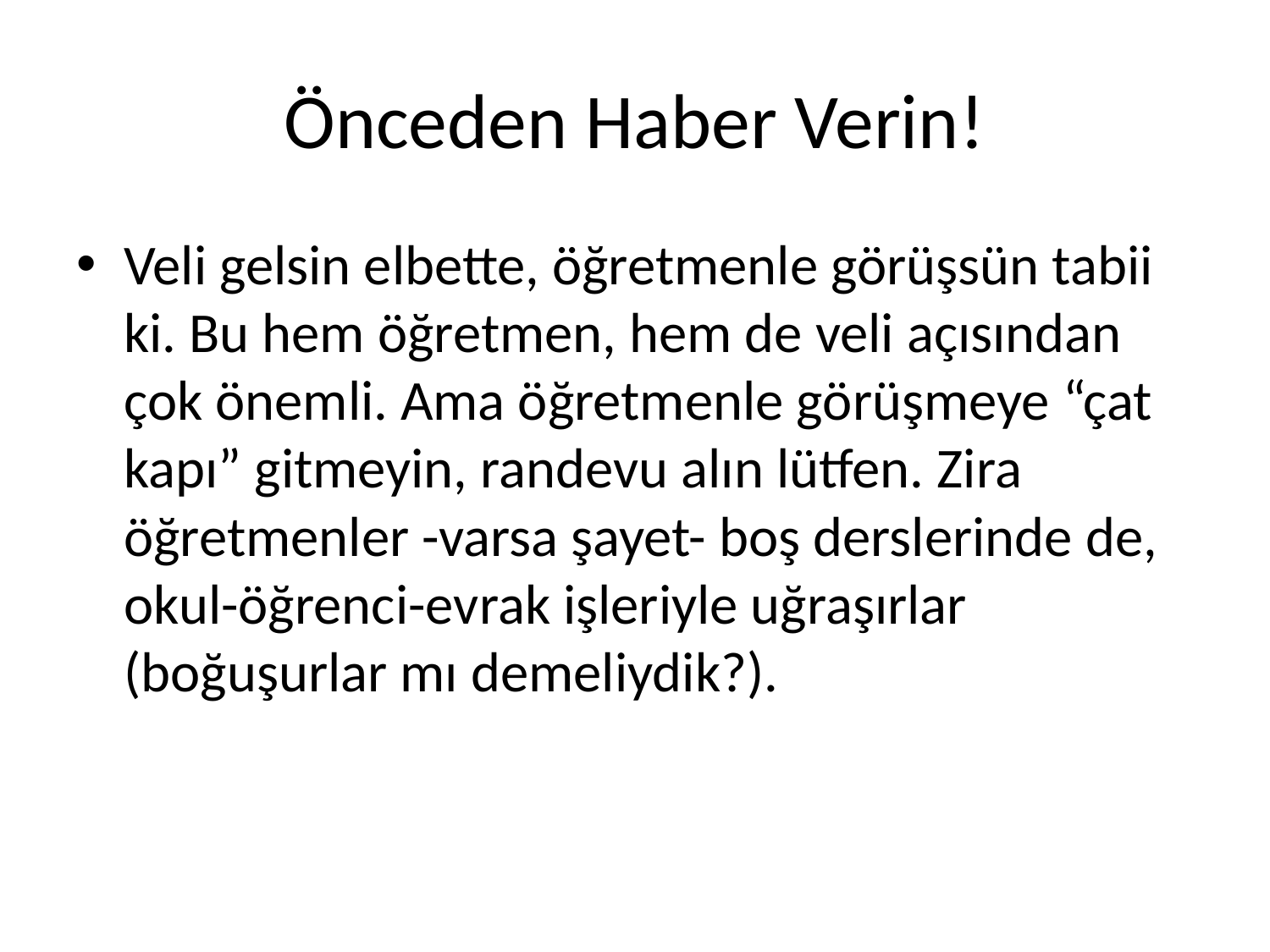

# Önceden Haber Verin!
Veli gelsin elbette, öğretmenle görüşsün tabii ki. Bu hem öğretmen, hem de veli açısından çok önemli. Ama öğretmenle görüşmeye “çat kapı” gitmeyin, randevu alın lütfen. Zira öğretmenler -varsa şayet- boş derslerinde de, okul-öğrenci-evrak işleriyle uğraşırlar (boğuşurlar mı demeliydik?).